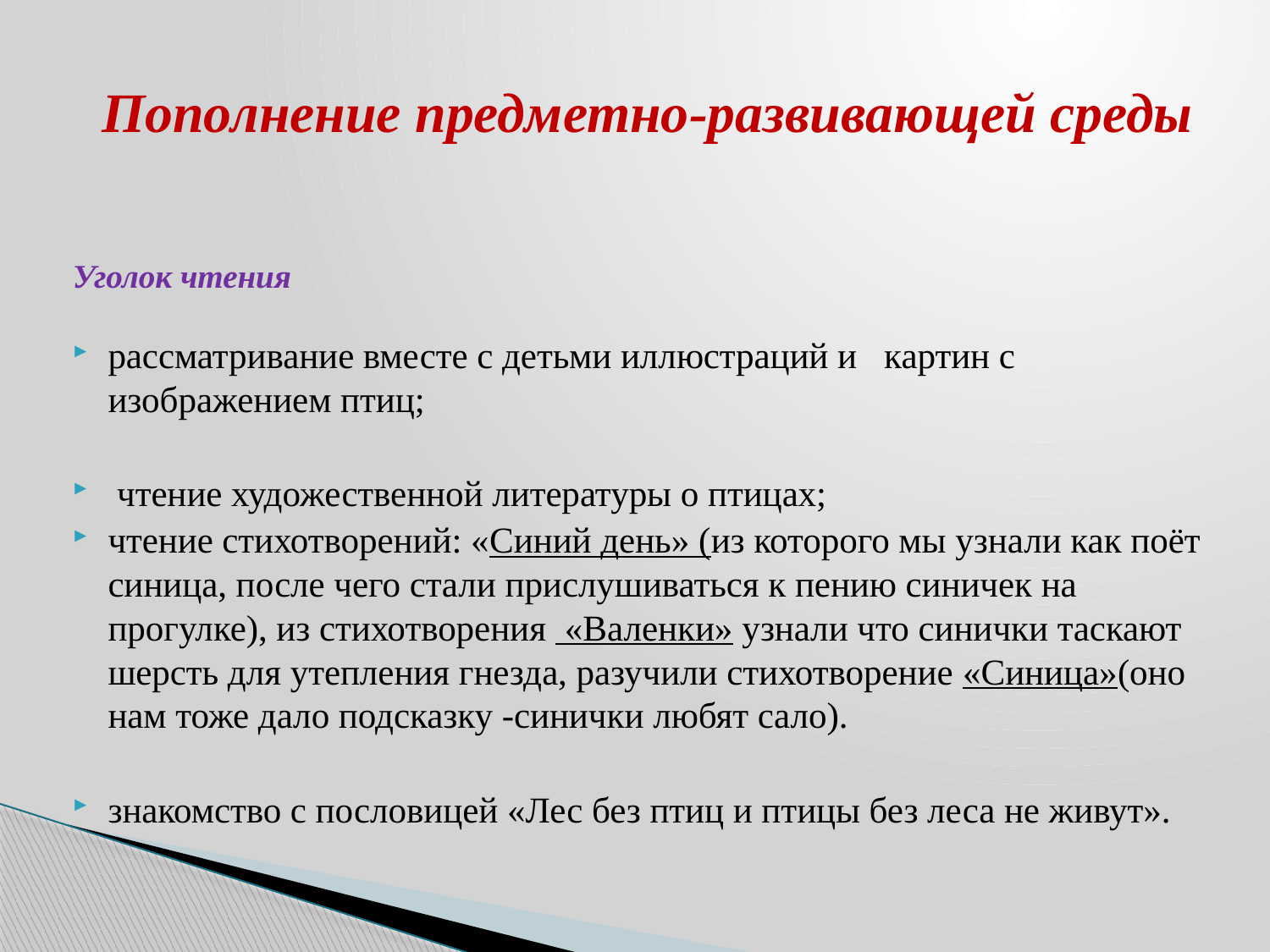

# Пополнение предметно-развивающей среды

Уголок чтения

рассматривание вместе с детьми иллюстраций и   картин с изображением птиц;

 чтение художественной литературы о птицах;
чтение стихотворений: «Синий день» (из которого мы узнали как поёт синица, после чего стали прислушиваться к пению синичек на прогулке), из стихотворения  «Валенки» узнали что синички таскают шерсть для утепления гнезда, разучили стихотворение «Синица»(оно нам тоже дало подсказку -синички любят сало).

знакомство с пословицей «Лес без птиц и птицы без леса не живут».